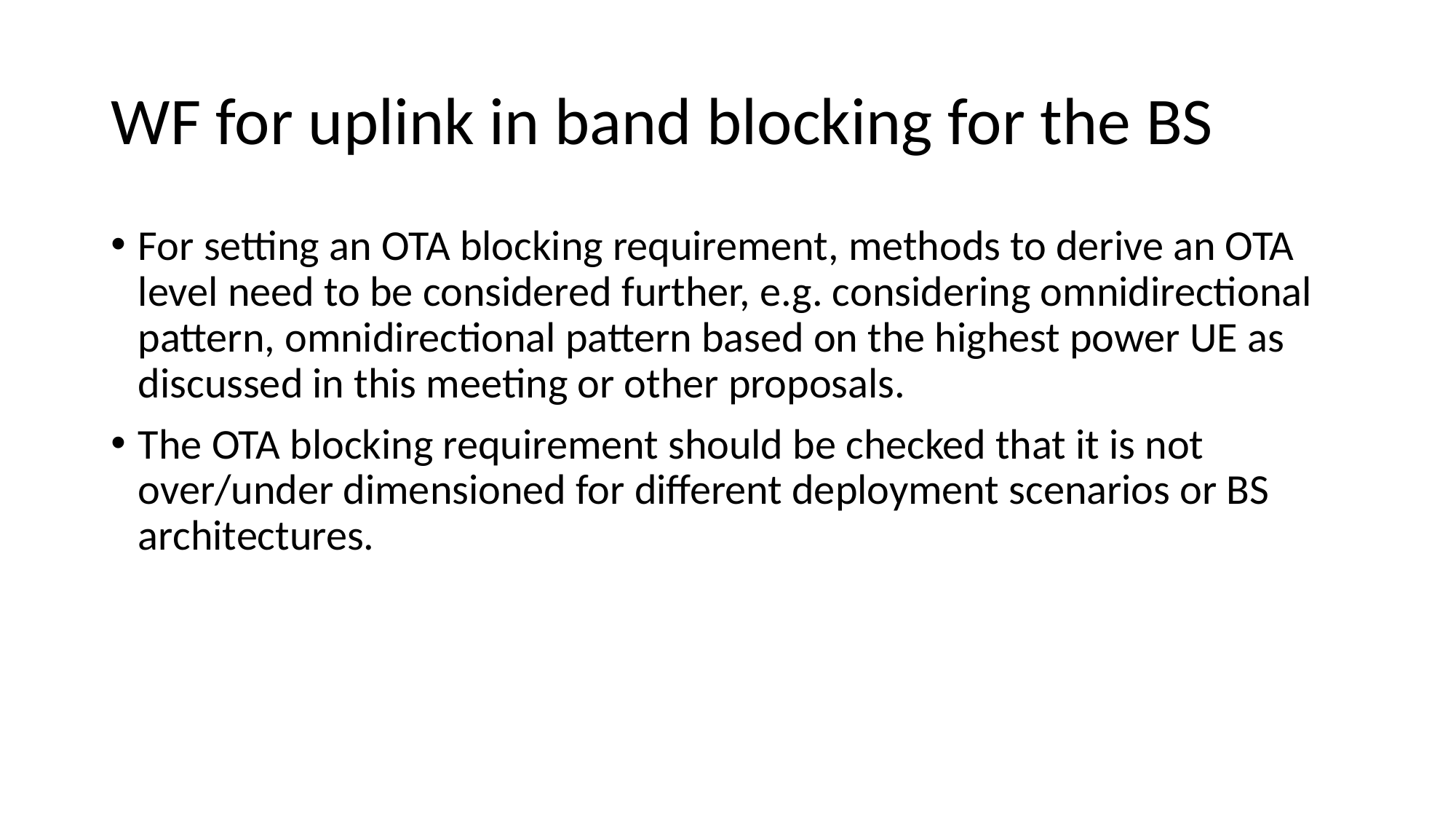

# WF for uplink in band blocking for the BS
For setting an OTA blocking requirement, methods to derive an OTA level need to be considered further, e.g. considering omnidirectional pattern, omnidirectional pattern based on the highest power UE as discussed in this meeting or other proposals.
The OTA blocking requirement should be checked that it is not over/under dimensioned for different deployment scenarios or BS architectures.